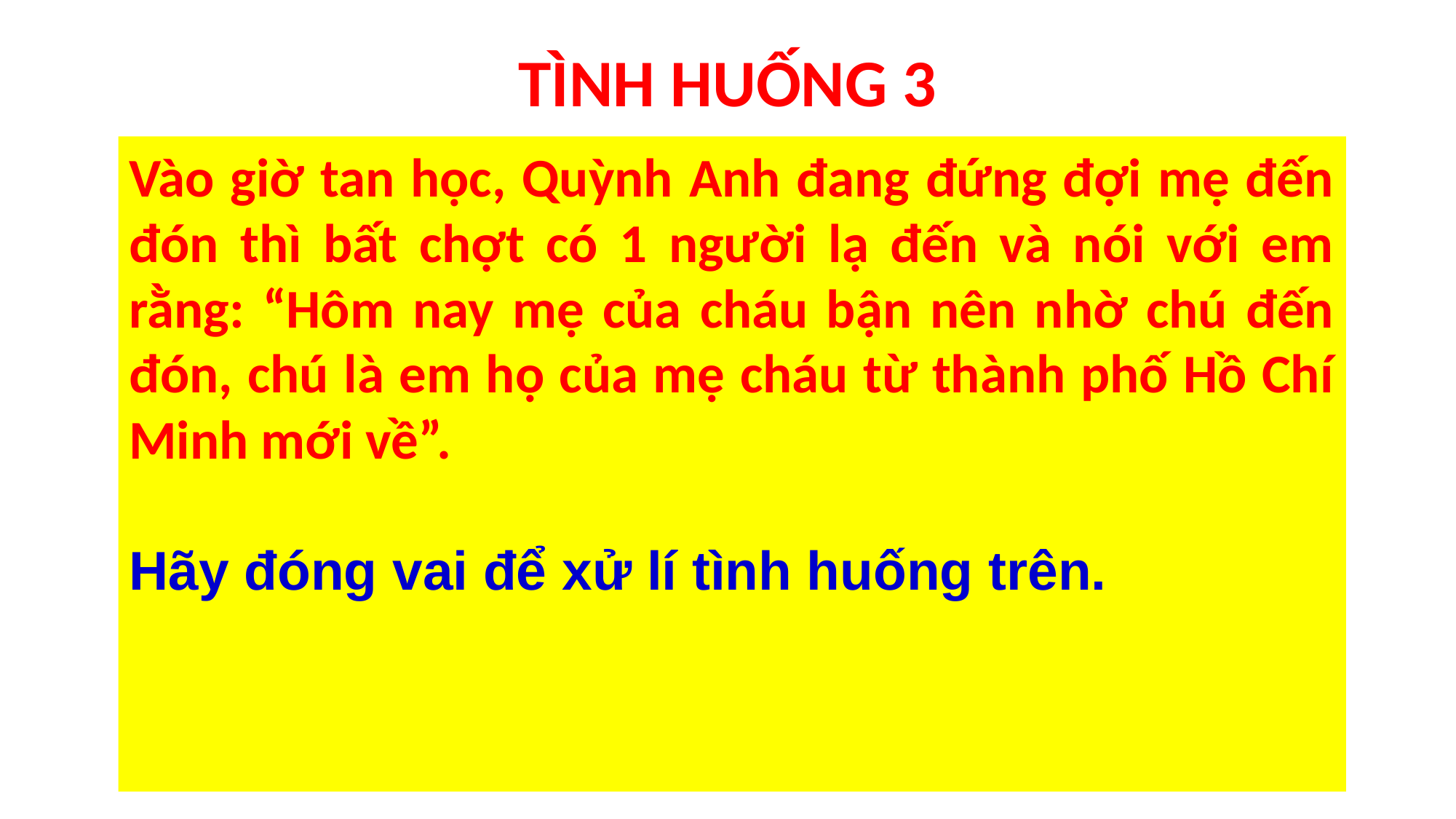

# TÌNH HUỐNG 3
Vào giờ tan học, Quỳnh Anh đang đứng đợi mẹ đến đón thì bất chợt có 1 người lạ đến và nói với em rằng: “Hôm nay mẹ của cháu bận nên nhờ chú đến đón, chú là em họ của mẹ cháu từ thành phố Hồ Chí Minh mới về”.

Hãy đóng vai để xử lí tình huống trên.